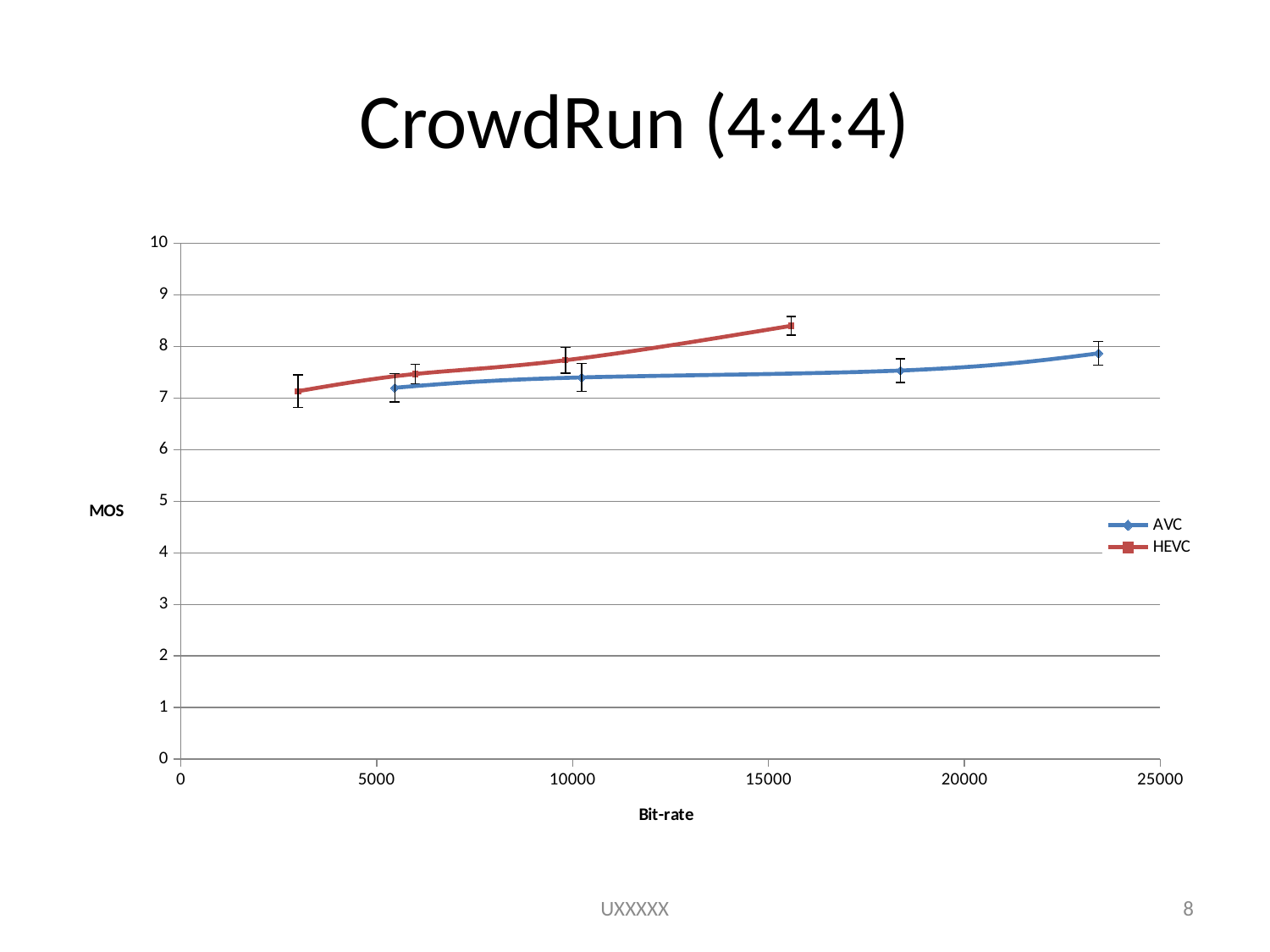

# CrowdRun (4:4:4)

### Chart

| Category | AVC |  |
|---|---|---|
UXXXXX
8